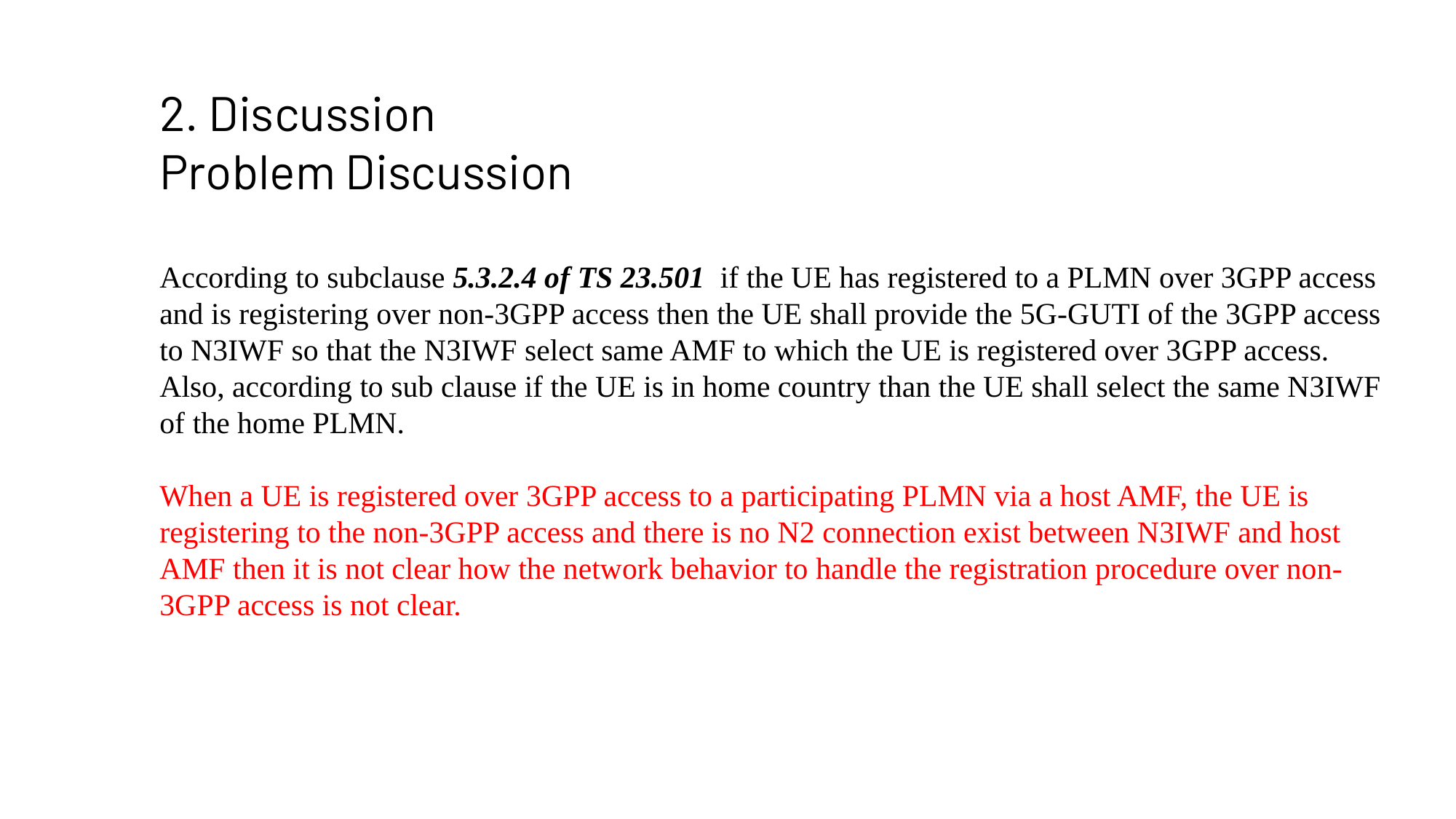

2. Discussion
Problem Discussion

According to subclause 5.3.2.4 of TS 23.501  if the UE has registered to a PLMN over 3GPP access and is registering over non-3GPP access then the UE shall provide the 5G-GUTI of the 3GPP access to N3IWF so that the N3IWF select same AMF to which the UE is registered over 3GPP access.  Also, according to sub clause if the UE is in home country than the UE shall select the same N3IWF of the home PLMN.

When a UE is registered over 3GPP access to a participating PLMN via a host AMF, the UE is registering to the non-3GPP access and there is no N2 connection exist between N3IWF and host AMF then it is not clear how the network behavior to handle the registration procedure over non-3GPP access is not clear.